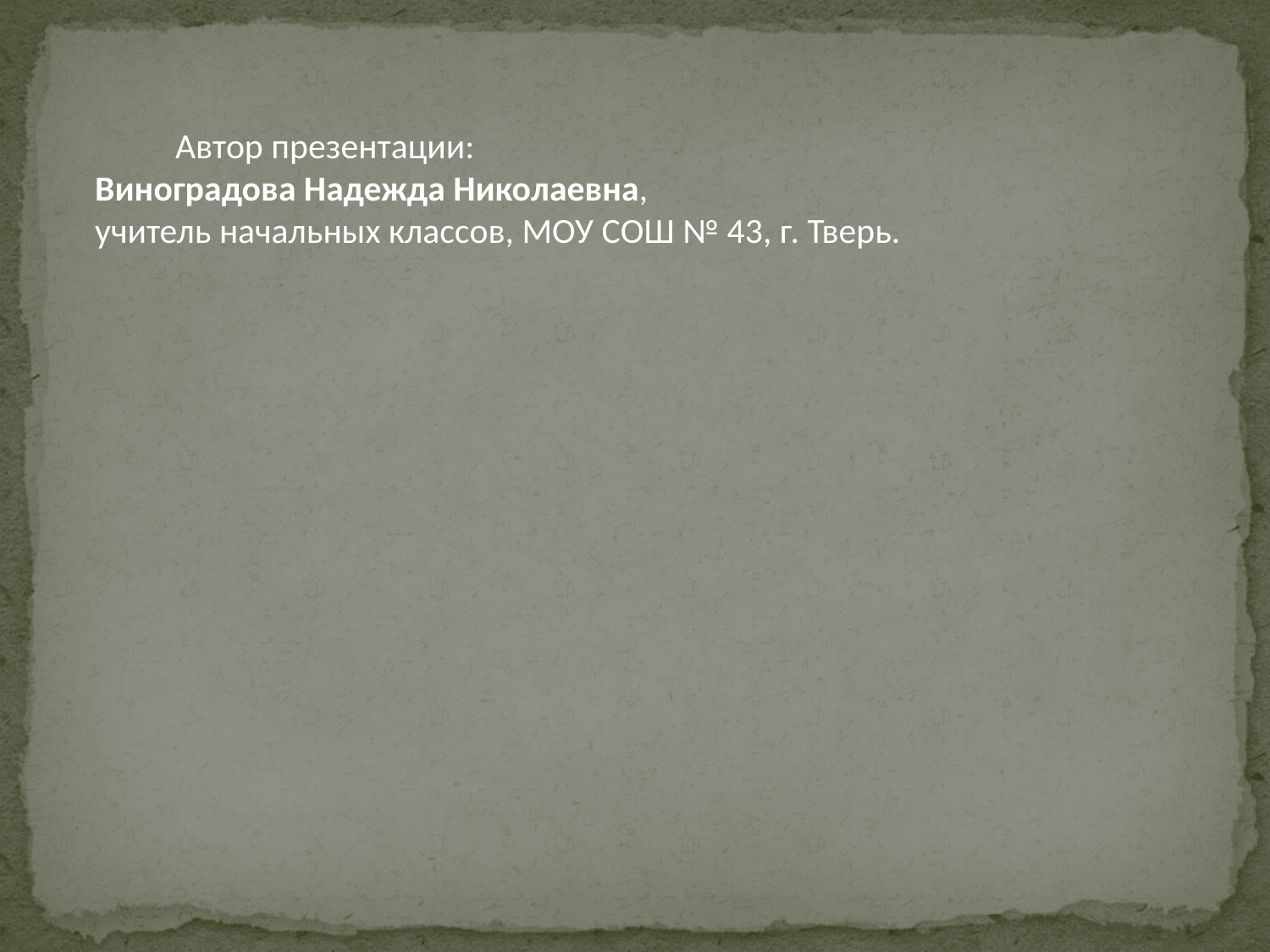

Автор презентации:
 Виноградова Надежда Николаевна,
 учитель начальных классов, МОУ СОШ № 43, г. Тверь.